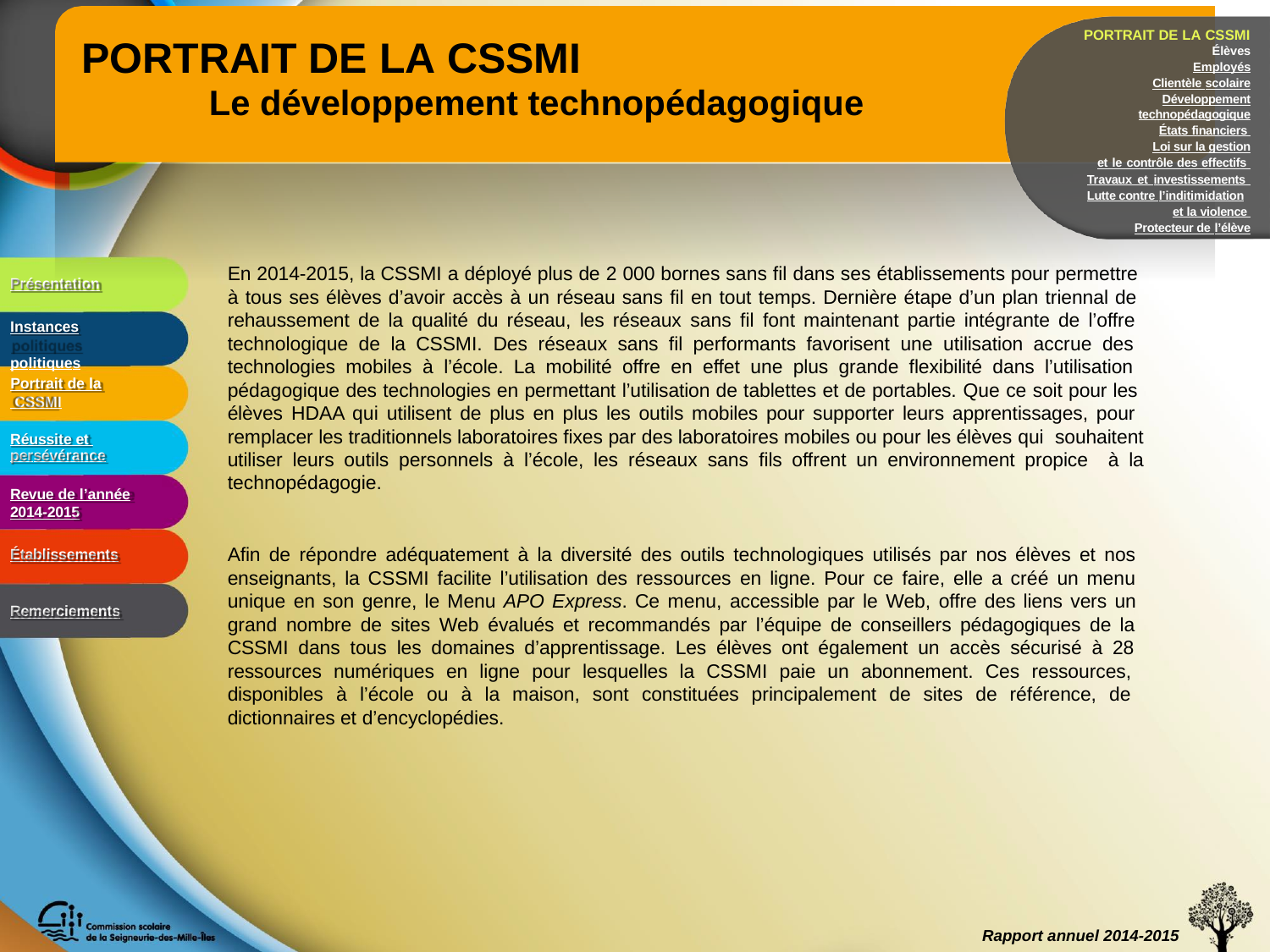

PORTRAIT DE LA CSSMI
Élèves
Employés  Clientèle scolaire
Développement technopédagogique
États financiers  Loi sur la gestion
et le contrôle des effectifs  Travaux et investissements  Lutte contre l’inditimidation
et la violence  Protecteur de l’élève
# PORTRAIT DE LA CSSMI
Le développement technopédagogique

En 2014-2015, la CSSMI a déployé plus de 2 000 bornes sans fil dans ses établissements pour permettre  à tous ses élèves d’avoir accès à un réseau sans fil en tout temps. Dernière étape d’un plan triennal de  rehaussement de la qualité du réseau, les réseaux sans fil font maintenant partie intégrante de l’offre  technologique de la CSSMI. Des réseaux sans fil performants favorisent une utilisation accrue des  technologies mobiles à l’école. La mobilité offre en effet une plus grande flexibilité dans l’utilisation  pédagogique des technologies en permettant l’utilisation de tablettes et de portables. Que ce soit pour les  élèves HDAA qui utilisent de plus en plus les outils mobiles pour supporter leurs apprentissages, pour  remplacer les traditionnels laboratoires fixes par des laboratoires mobiles ou pour les élèves qui  souhaitent utiliser leurs outils personnels à l’école, les réseaux sans fils offrent un environnement propice  à la technopédagogie.

Présentation

Instances  politiques

Portrait de la  CSSMI

Réussite et  persévérance

Revue de l’année
2014-2015

Afin de répondre adéquatement à la diversité des outils technologiques utilisés par nos élèves et nos  enseignants, la CSSMI facilite l’utilisation des ressources en ligne. Pour ce faire, elle a créé un menu  unique en son genre, le Menu APO Express. Ce menu, accessible par le Web, offre des liens vers un  grand nombre de sites Web évalués et recommandés par l’équipe de conseillers pédagogiques de la  CSSMI dans tous les domaines d’apprentissage. Les élèves ont également un accès sécurisé à 28  ressources numériques en ligne pour lesquelles la CSSMI paie un abonnement. Ces ressources,  disponibles à l’école ou à la maison, sont constituées principalement de sites de référence, de  dictionnaires et d’encyclopédies.
Établissements

Remerciements
Rapport annuel 2014-2015